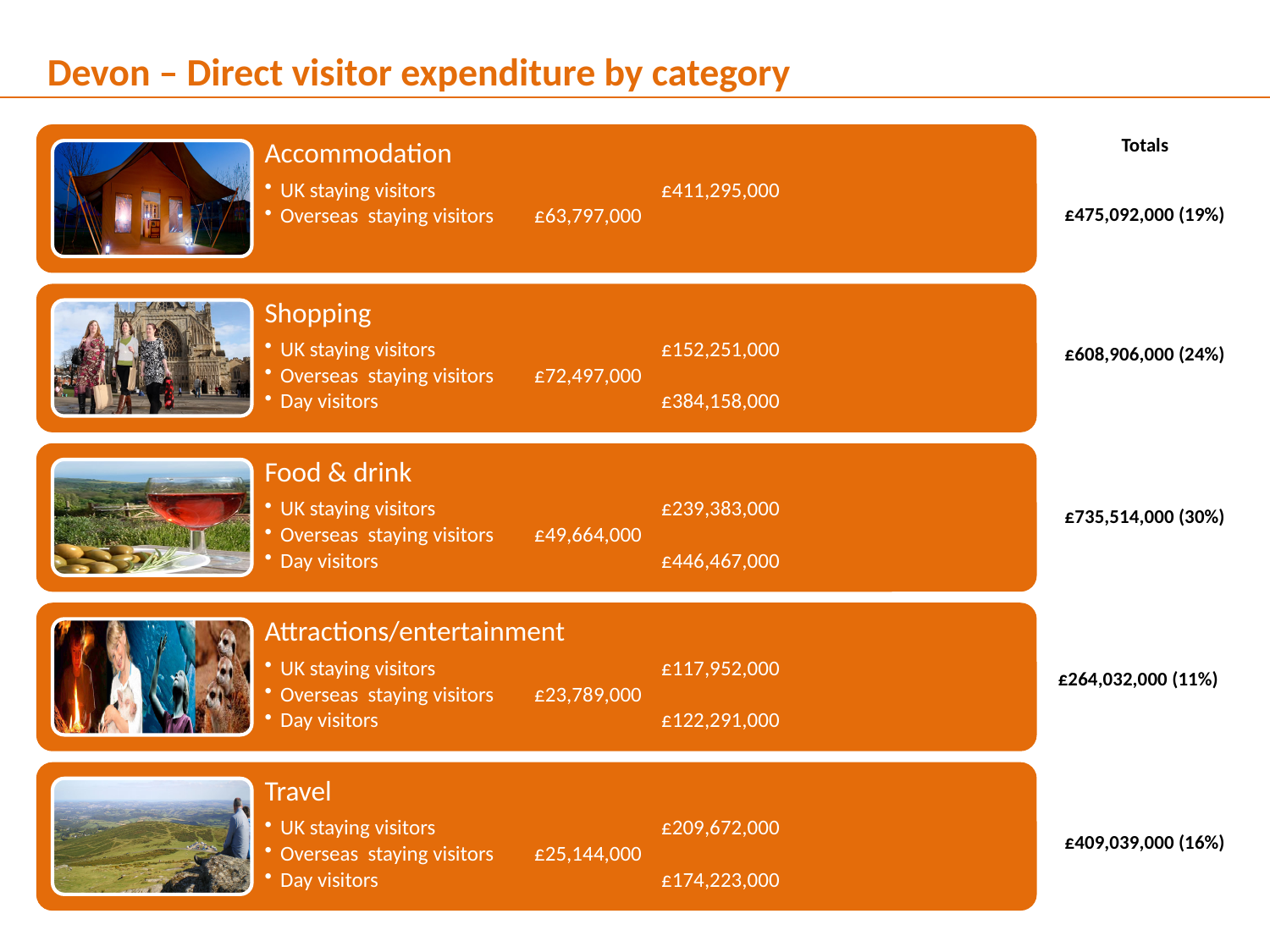

Devon – Direct visitor expenditure by category

Accommodation
UK staying visitors 		£411,295,000
Overseas  staying visitors	£63,797,000
Shopping
UK staying visitors 		£152,251,000
Overseas  staying visitors	£72,497,000
Day visitors			£384,158,000
Food & drink
UK staying visitors 		£239,383,000
Overseas  staying visitors	£49,664,000
Day visitors			£446,467,000
Attractions/entertainment
UK staying visitors 		£117,952,000
Overseas  staying visitors	£23,789,000
Day visitors			£122,291,000
Travel
UK staying visitors 		£209,672,000
Overseas  staying visitors	£25,144,000
Day visitors			£174,223,000
Totals

£475,092,000 (19%)

£608,906,000 (24%)

£735,514,000 (30%)

£264,032,000 (11%)

£409,039,000 (16%)

6